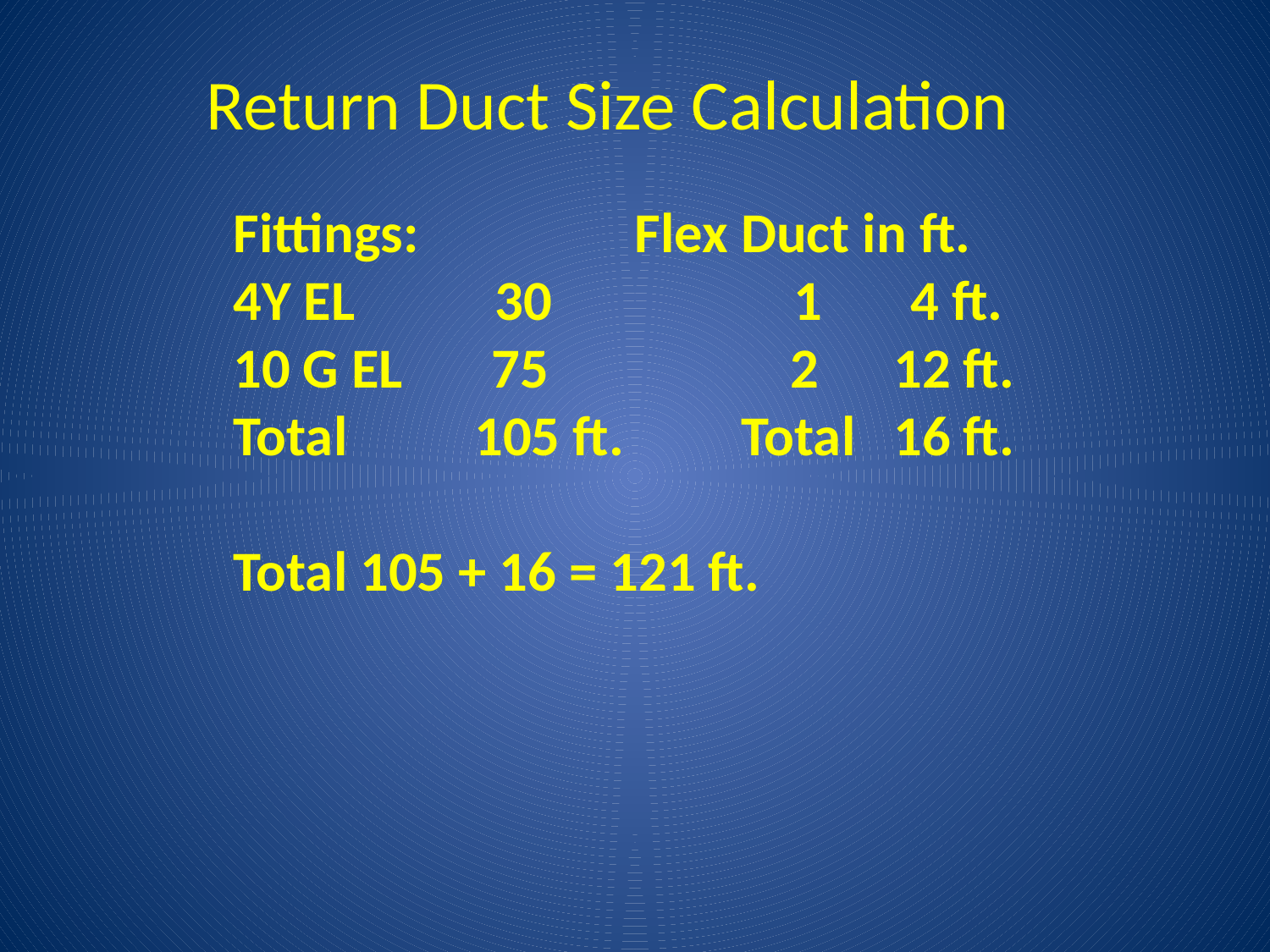

Return Duct Size Calculation
Fittings:                 Flex Duct in ft.
4Y EL           30                   1       4 ft.
10 G EL       75                   2	  12 ft.
Total          105 ft. 	Total   16 ft.

Total 105 + 16 = 121 ft.